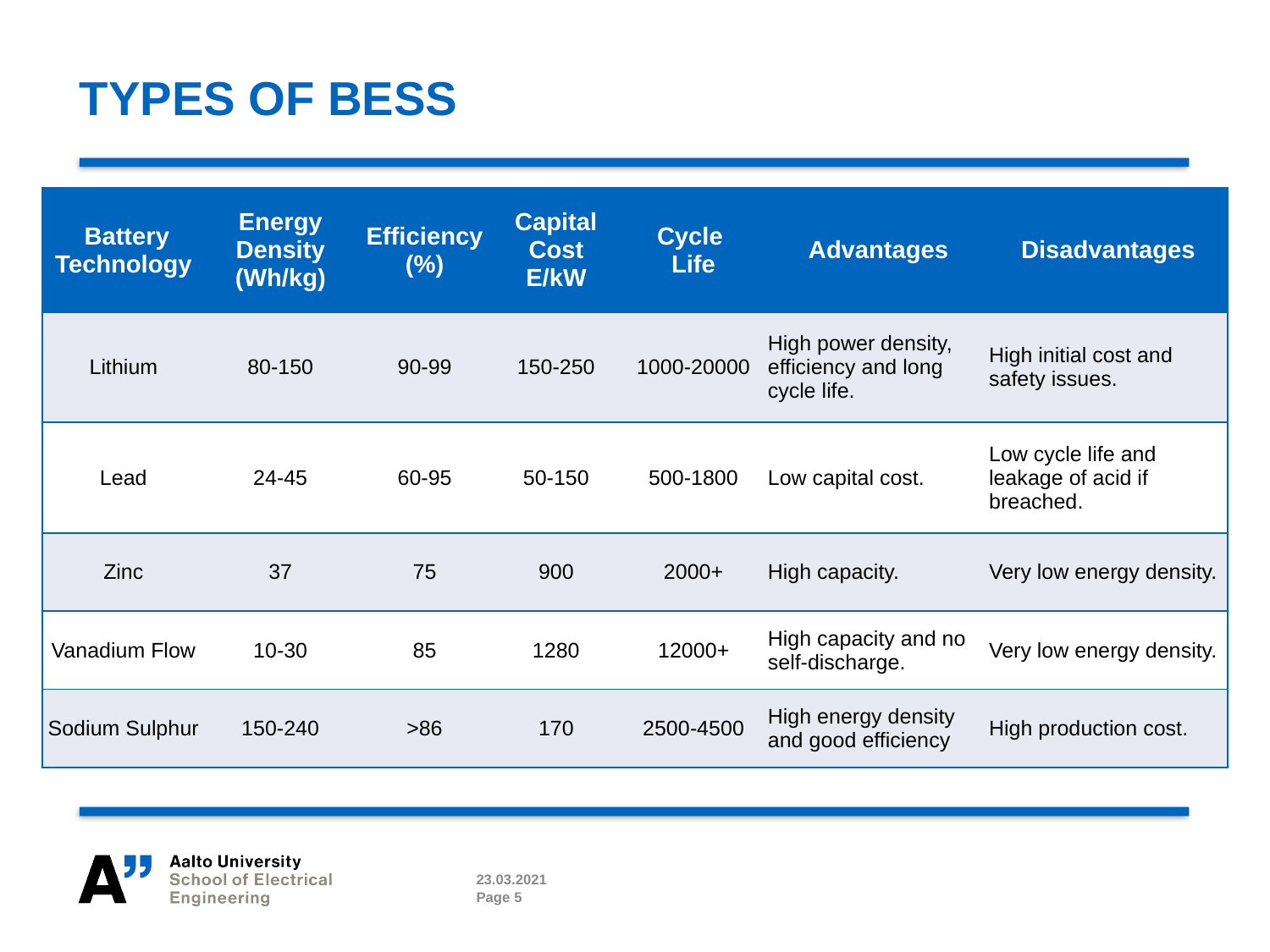

# TYPES OF BESS
| Battery Technology | Energy Density (Wh/kg) | Efficiency (%) | Capital Cost E/kW | Cycle  Life | Advantages | Disadvantages |
| --- | --- | --- | --- | --- | --- | --- |
| Lithium | 80-150 | 90-99 | 150-250 | 1000-20000 | High power density, efficiency and long cycle life. | High initial cost and safety issues. |
| Lead | 24-45 | 60-95 | 50-150 | 500-1800 | Low capital cost. | Low cycle life and leakage of acid if breached. |
| Zinc | 37 | 75 | 900 | 2000+ | High capacity. | Very low energy density. |
| Vanadium Flow | 10-30 | 85 | 1280 | 12000+ | High capacity and no self-discharge. | Very low energy density. |
| Sodium Sulphur | 150-240 | >86 | 170 | 2500-4500 | High energy density and good efficiency | High production cost. |

23.03.2021
Page 5